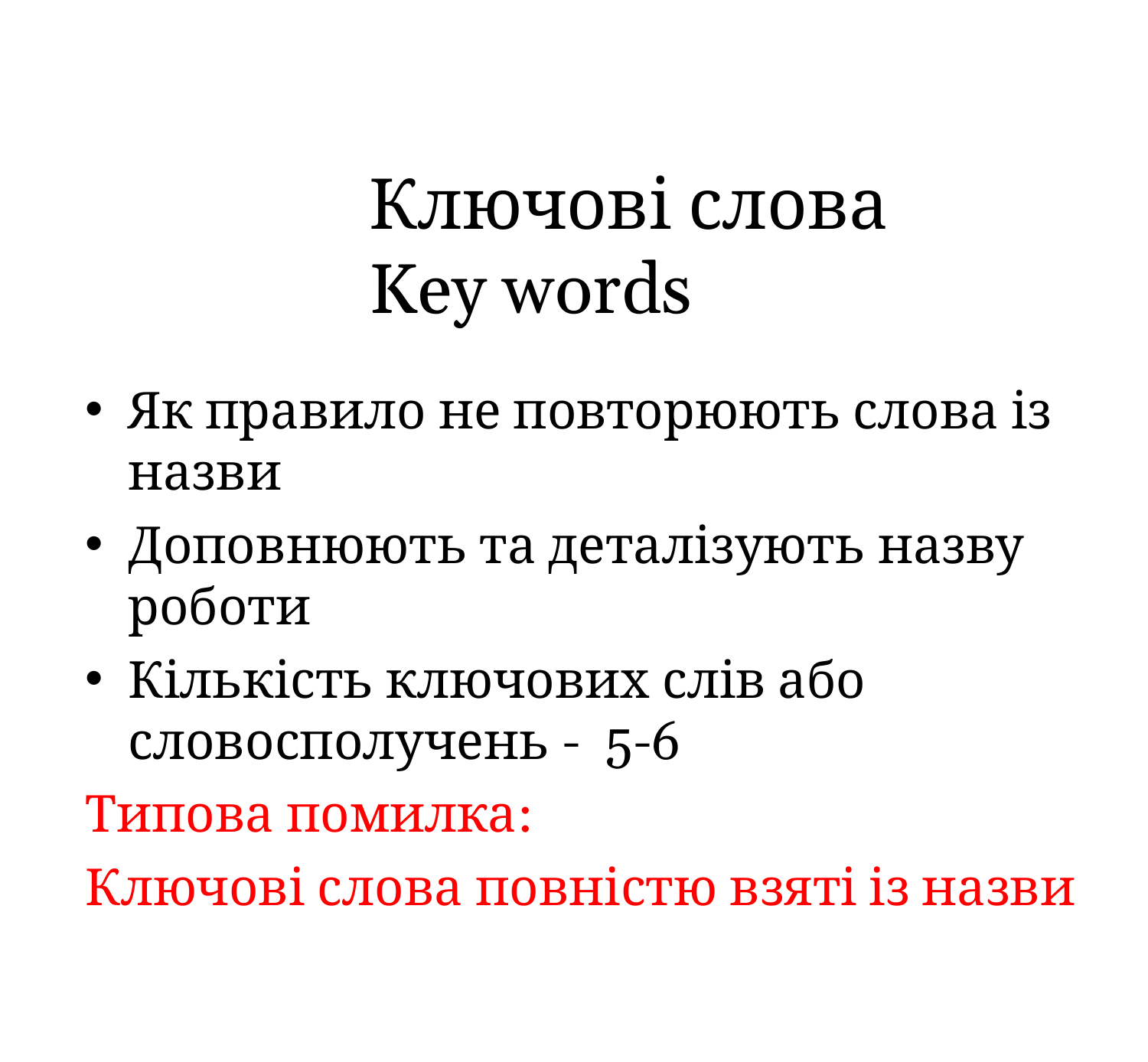

Ключові слова
Key words
Як правило не повторюють слова із назви
Доповнюють та деталізують назву роботи
Кількість ключових слів або словосполучень -  5-6
Типова помилка:
Ключові слова повністю взяті із назви